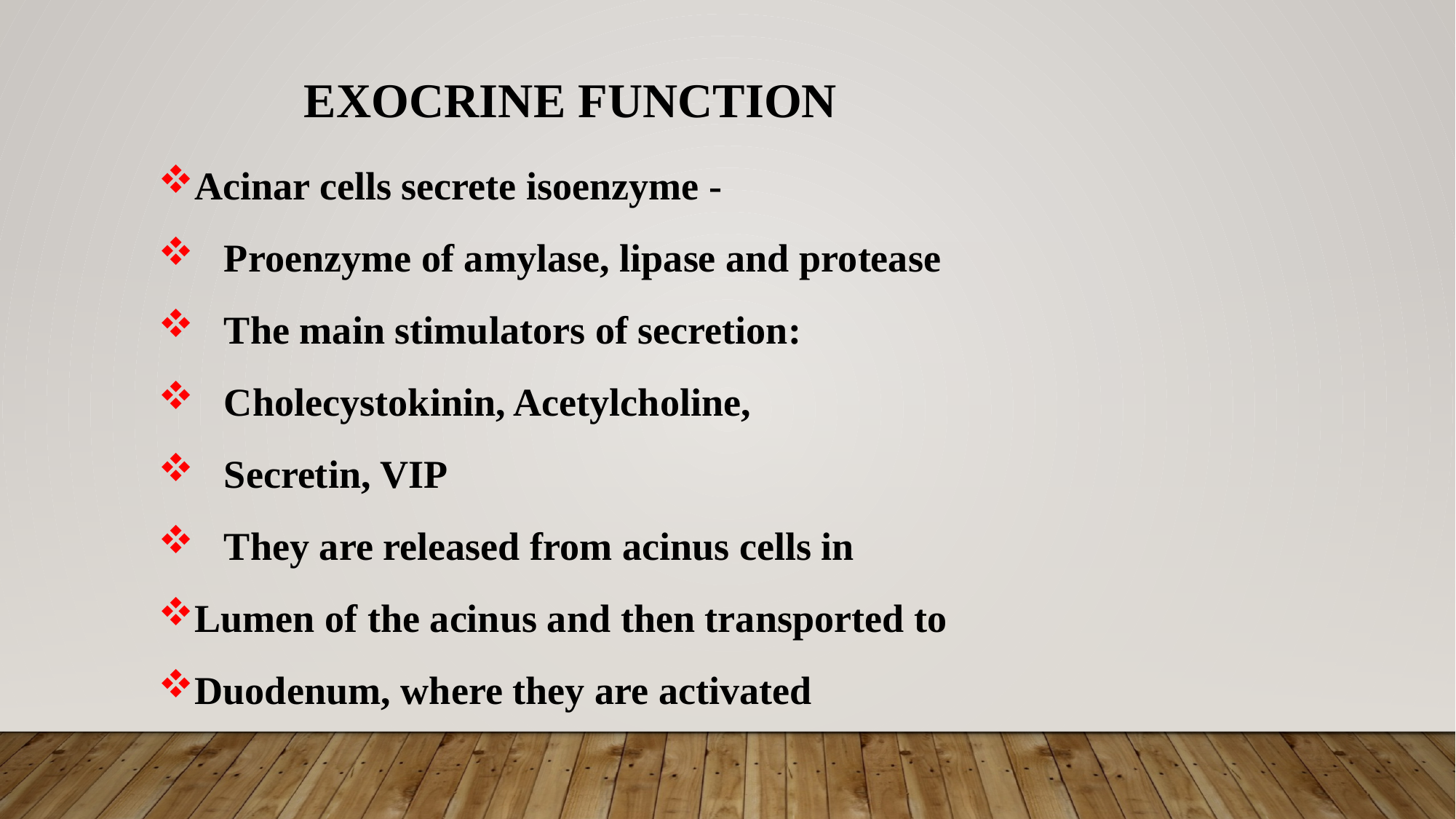

EXOCRINE FUNCTION
Acinar cells secrete isoenzyme -
   Proenzyme of amylase, lipase and protease
   The main stimulators of secretion:
   Cholecystokinin, Acetylcholine,
   Secretin, VIP
   They are released from acinus cells in
Lumen of the acinus and then transported to
Duodenum, where they are activated